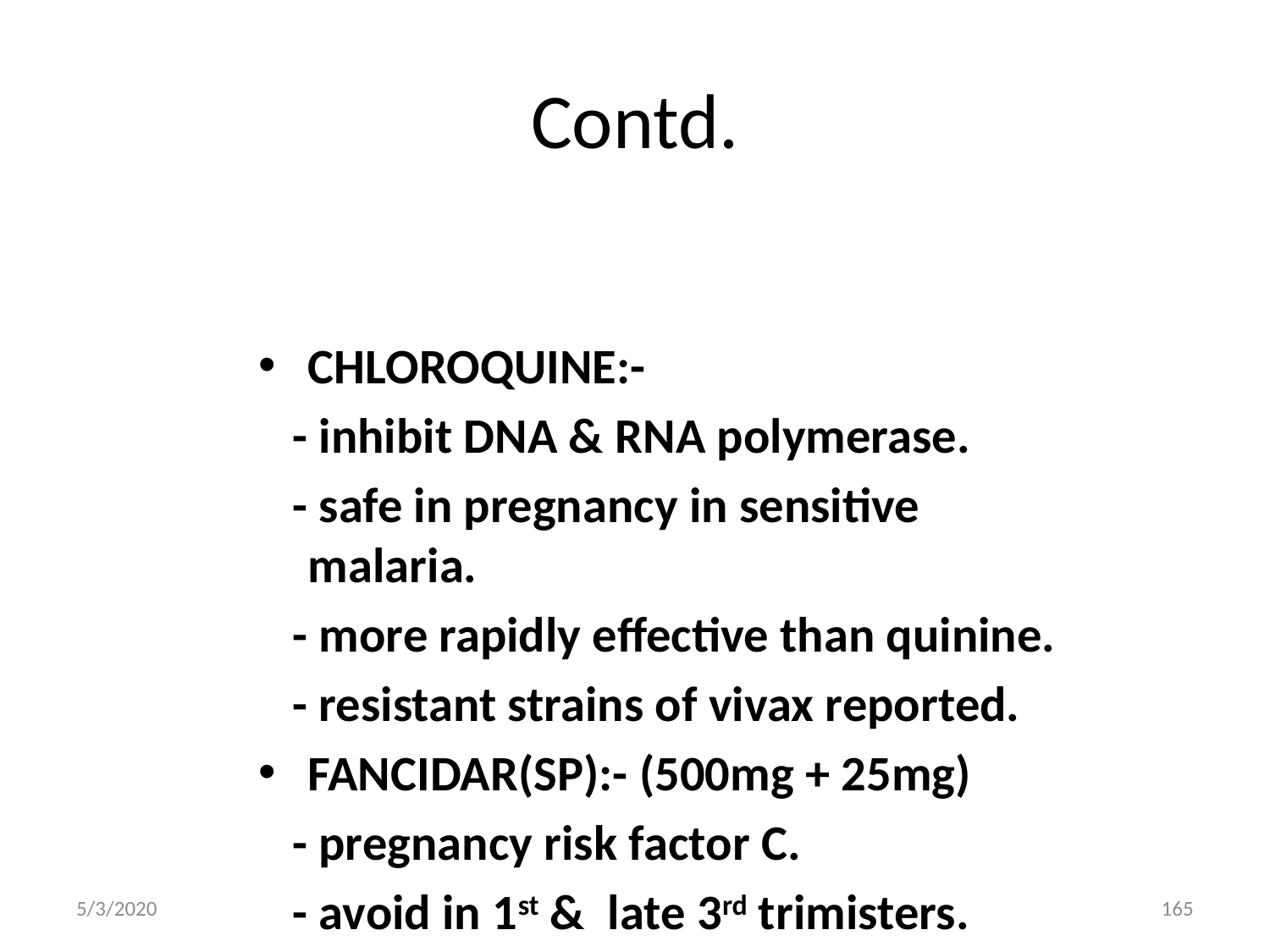

# Contd.
CHLOROQUINE:-
   - inhibit DNA & RNA polymerase.
   - safe in pregnancy in sensitive malaria.
   - more rapidly effective than quinine.
   - resistant strains of vivax reported.
FANCIDAR(SP):- (500mg + 25mg)
   - pregnancy risk factor C.
   - avoid in 1st &  late 3rd trimisters.
5/3/2020
165